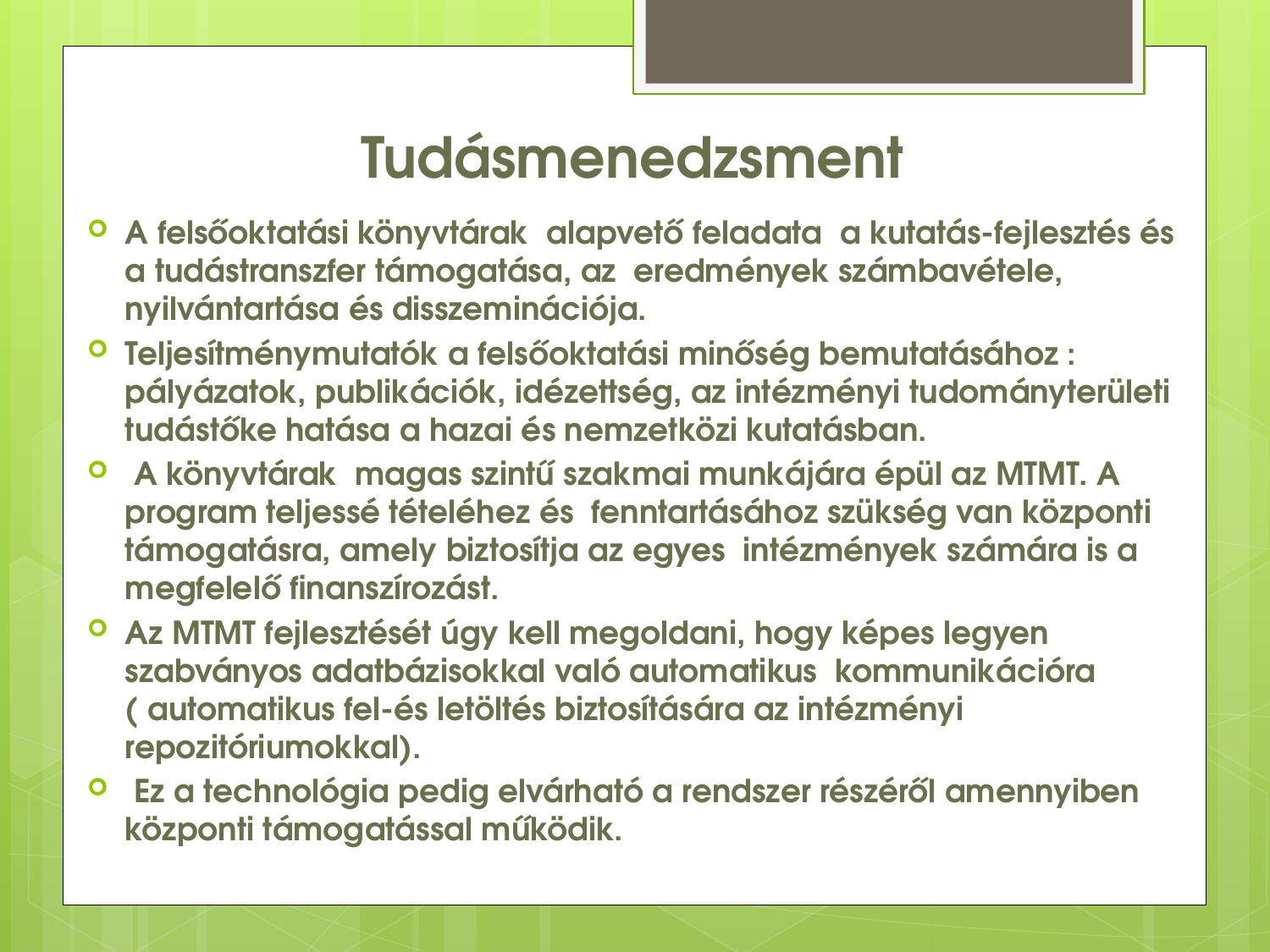

# Tudásmenedzsment
A felsőoktatási könyvtárak  alapvető feladata  a kutatás-fejlesztés és a tudástranszfer támogatása, az  eredmények számbavétele, nyilvántartása és disszeminációja.
Teljesítménymutatók a felsőoktatási minőség bemutatásához : pályázatok, publikációk, idézettség, az intézményi tudományterületi tudástőke hatása a hazai és nemzetközi kutatásban.
 A könyvtárak  magas szintű szakmai munkájára épül az MTMT. A program teljessé tételéhez és  fenntartásához szükség van központi támogatásra, amely biztosítja az egyes  intézmények számára is a megfelelő finanszírozást.
Az MTMT fejlesztését úgy kell megoldani, hogy képes legyen szabványos adatbázisokkal való automatikus  kommunikációra ( automatikus fel-és letöltés biztosítására az intézményi repozitóriumokkal).
 Ez a technológia pedig elvárható a rendszer részéről amennyiben központi támogatással működik.